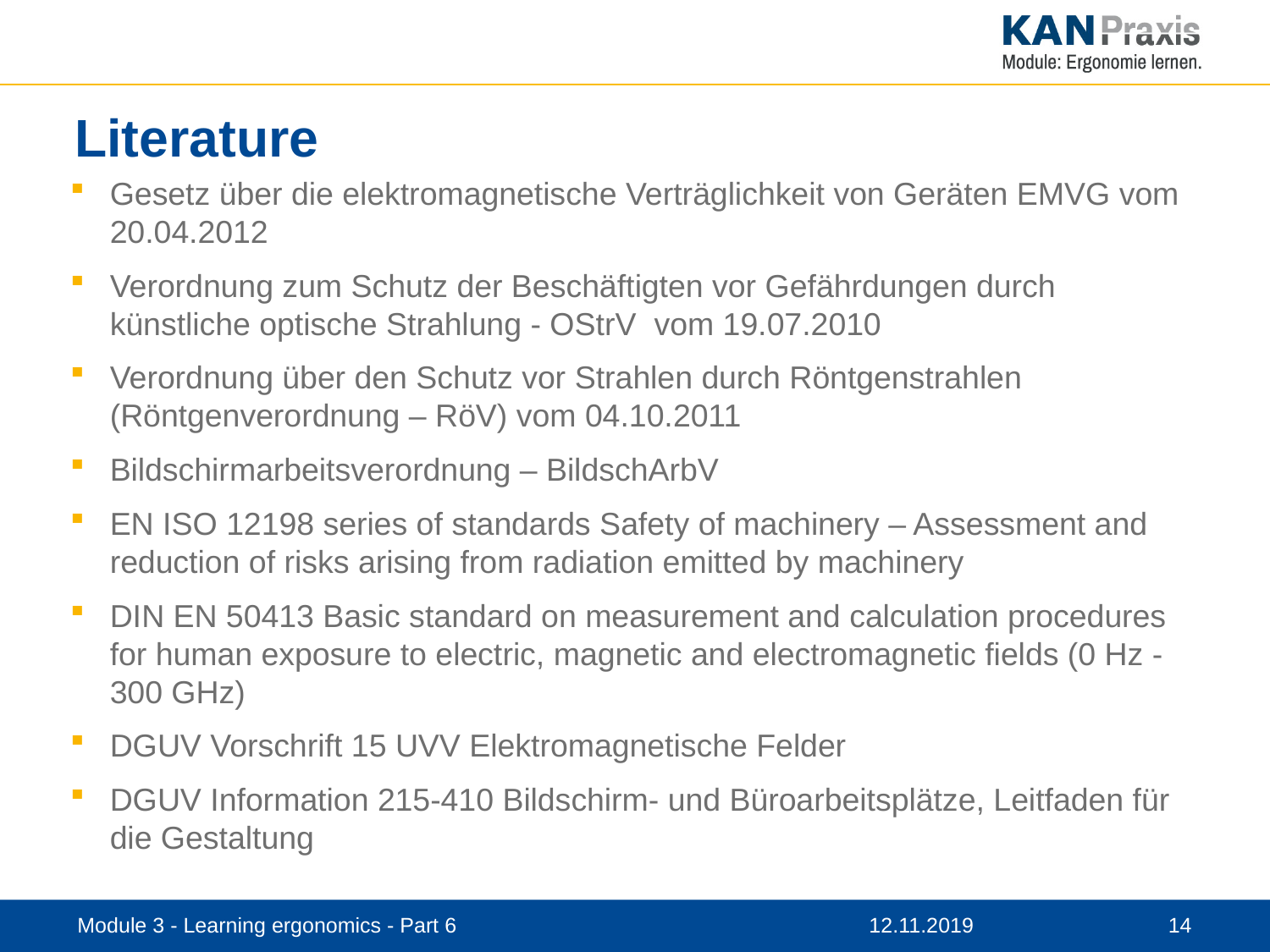

# Literature
Gesetz über die elektromagnetische Verträglichkeit von Geräten EMVG vom 20.04.2012
Verordnung zum Schutz der Beschäftigten vor Gefährdungen durch
künstliche optische Strahlung - OStrV  vom 19.07.2010
Verordnung über den Schutz vor Strahlen durch Röntgenstrahlen
(Röntgenverordnung – RöV) vom 04.10.2011
Bildschirmarbeitsverordnung – BildschArbV
EN ISO 12198 series of standards Safety of machinery – Assessment and reduction of risks arising from radiation emitted by machinery
DIN EN 50413 Basic standard on measurement and calculation procedures for human exposure to electric, magnetic and electromagnetic fields (0 Hz - 300 GHz)
DGUV Vorschrift 15 UVV Elektromagnetische Felder
DGUV Information 215-410 Bildschirm- und Büroarbeitsplätze, Leitfaden für die Gestaltung
Module 3 - Learning ergonomics - Part 6
12.11.2019
14